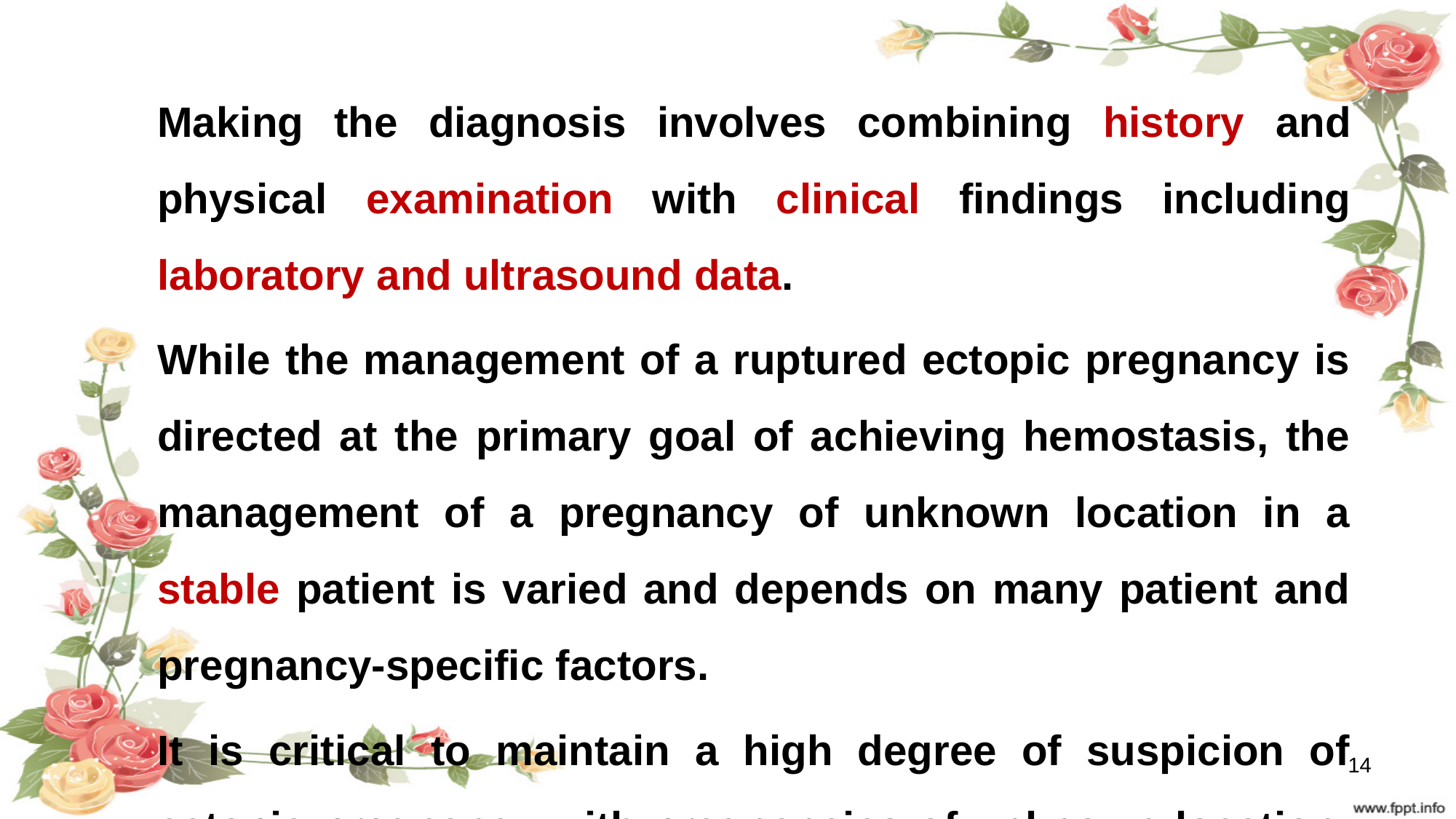

Making the diagnosis involves combining history and physical examination with clinical findings including laboratory and ultrasound data.
While the management of a ruptured ectopic pregnancy is directed at the primary goal of achieving hemostasis, the management of a pregnancy of unknown location in a stable patient is varied and depends on many patient and pregnancy-specific factors.
It is critical to maintain a high degree of suspicion of ectopic pregnancy with pregnancies of unknown location, especially in areas of high prevalence.

14